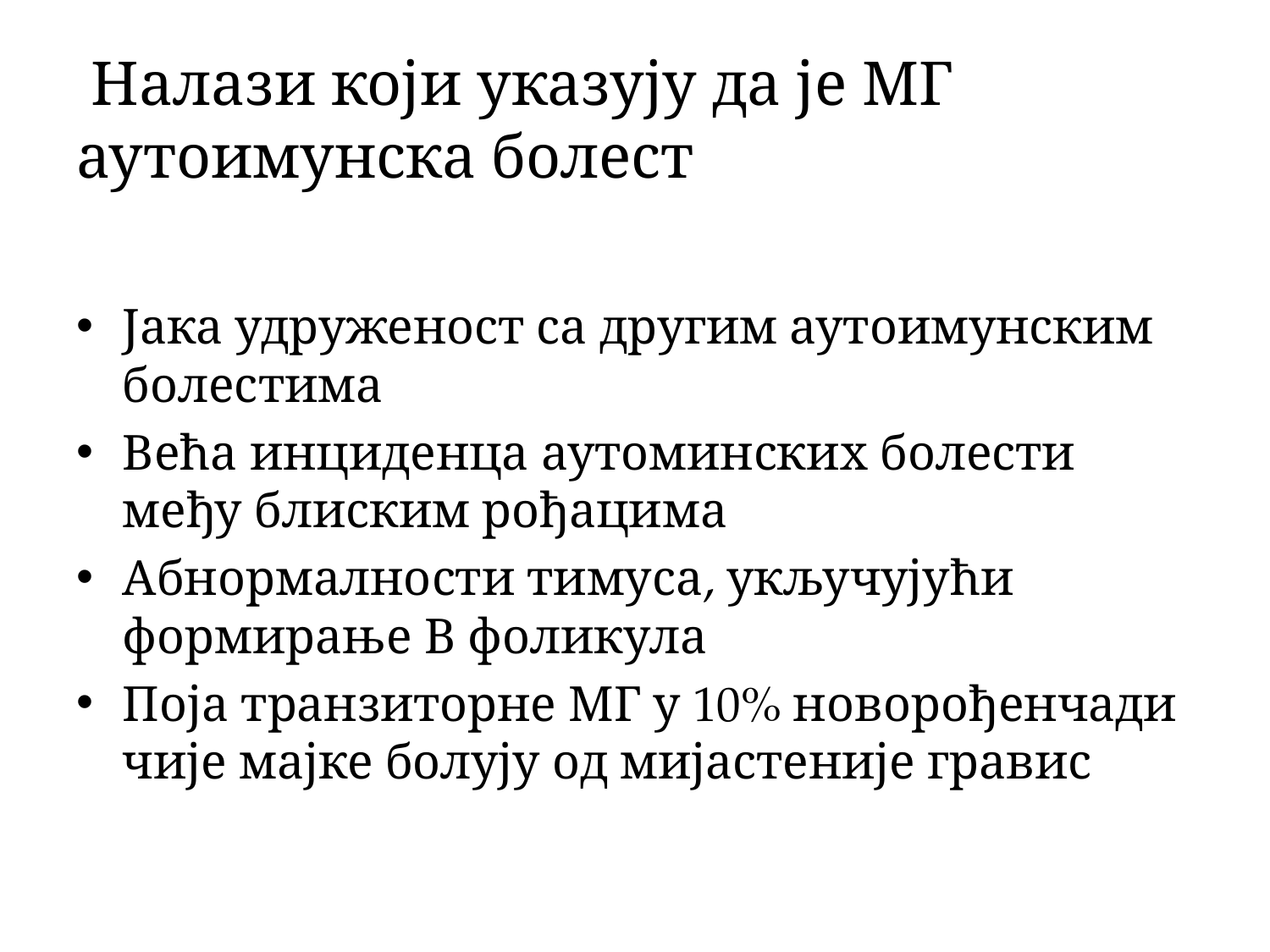

# Налази који указују да је МГ аутоимунска болест

Јака удруженост са другим аутоимунским болестима
Већа инциденца аутоминских болести међу блиским рођацима
Абнормалности тимуса, укључујући формирање В фоликула
Поја транзиторне МГ у 10% новорођенчади чије мајке болују од мијастеније гравис